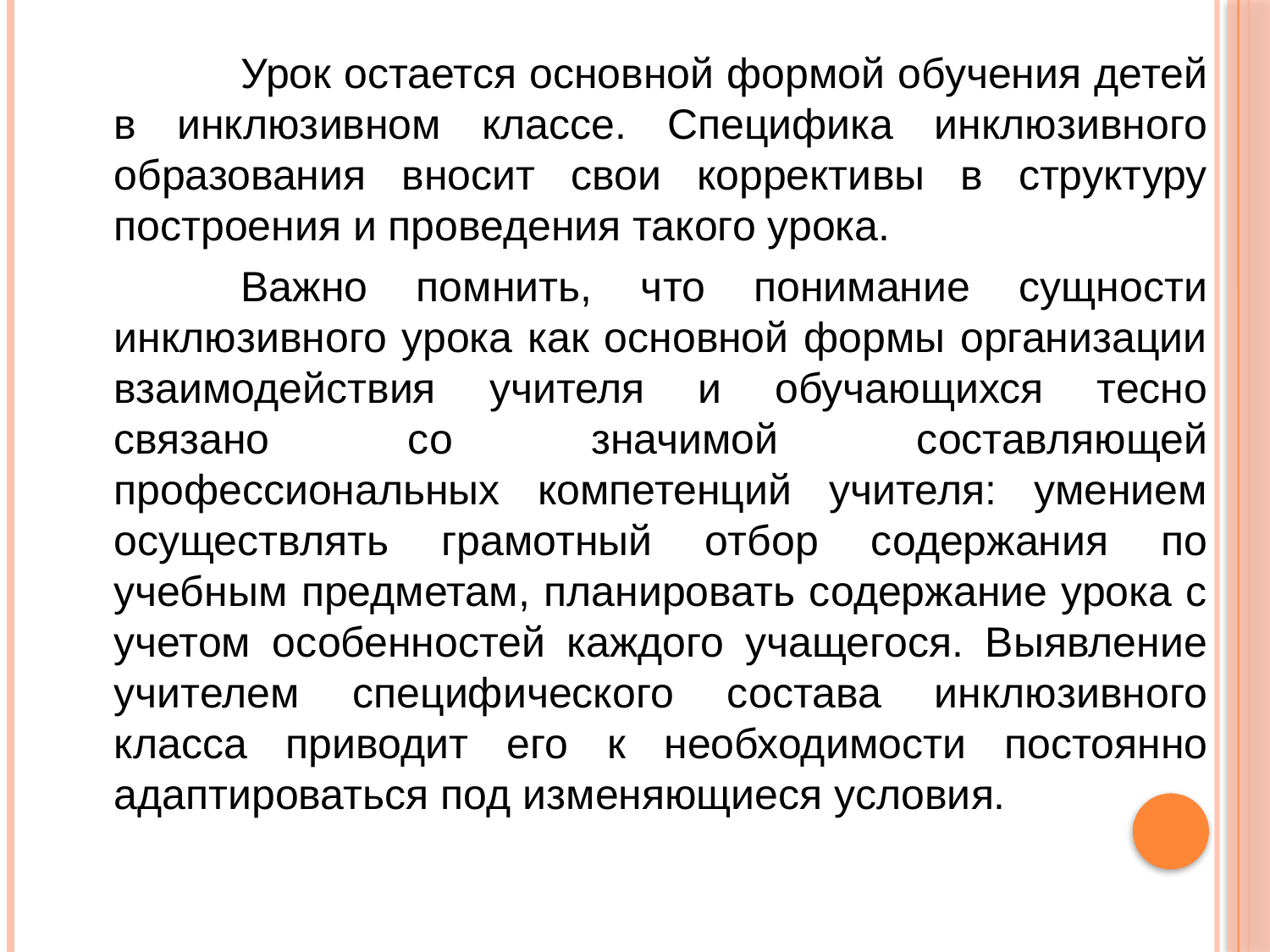

Урок остается основной формой обучения детей в инклюзивном классе. Специфика инклюзивного образования вносит свои коррективы в структуру построения и проведения такого урока.
		Важно помнить, что понимание сущности инклюзивного урока как основной формы организации взаимодействия учителя и обучающихся тесно связано со значимой составляющей профессиональных компетенций учителя: умением осуществлять грамотный отбор содержания по учебным предметам, планировать содержание урока с учетом особенностей каждого учащегося. Выявление учителем специфического состава инклюзивного класса приводит его к необходимости постоянно адаптироваться под изменяющиеся условия.